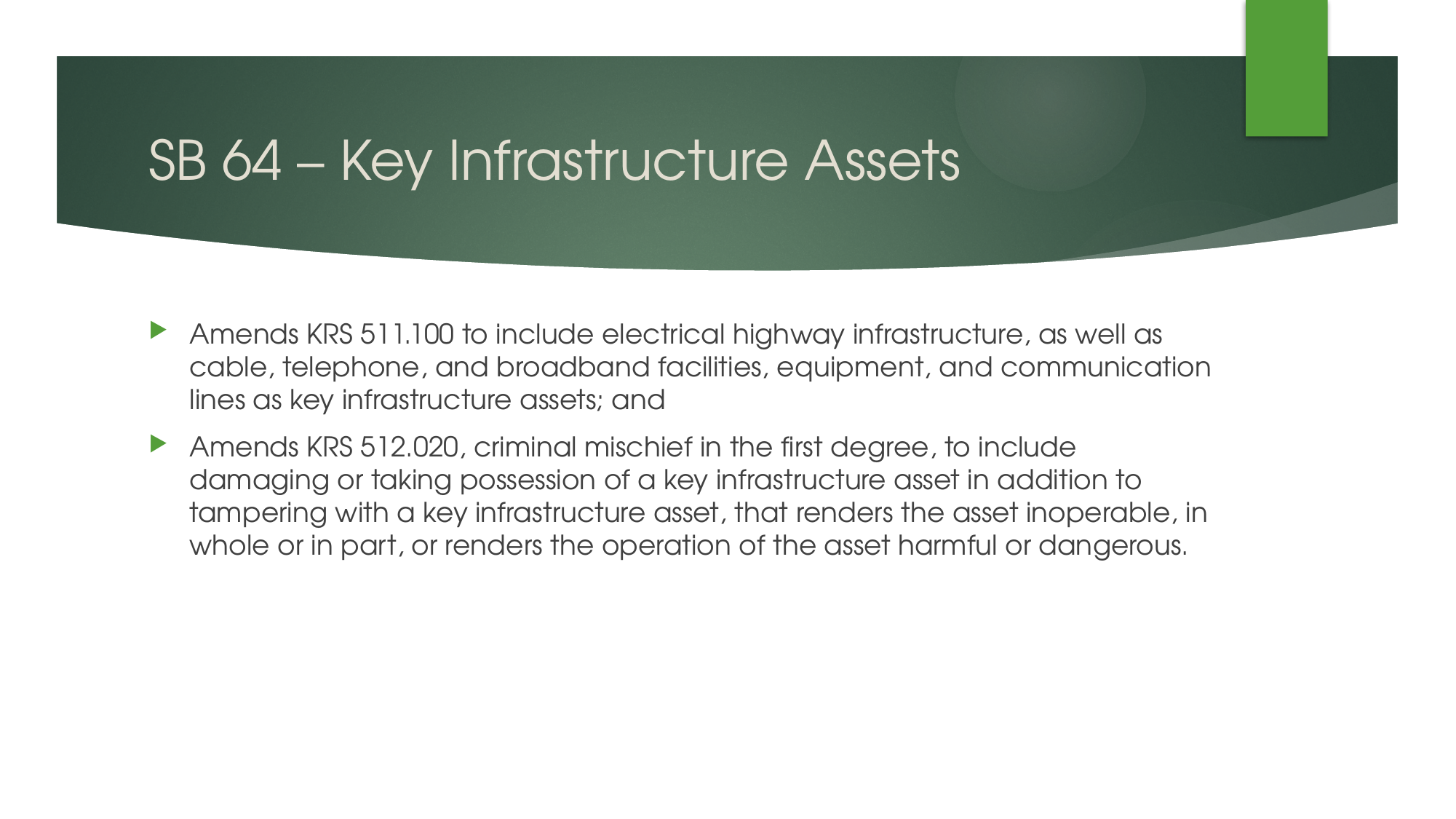

# SB 64 – Key Infrastructure Assets
Amends KRS 511.100 to include electrical highway infrastructure, as well as cable, telephone, and broadband facilities, equipment, and communication lines as key infrastructure assets; and
Amends KRS 512.020, criminal mischief in the first degree, to include damaging or taking possession of a key infrastructure asset in addition to tampering with a key infrastructure asset, that renders the asset inoperable, in whole or in part, or renders the operation of the asset harmful or dangerous.